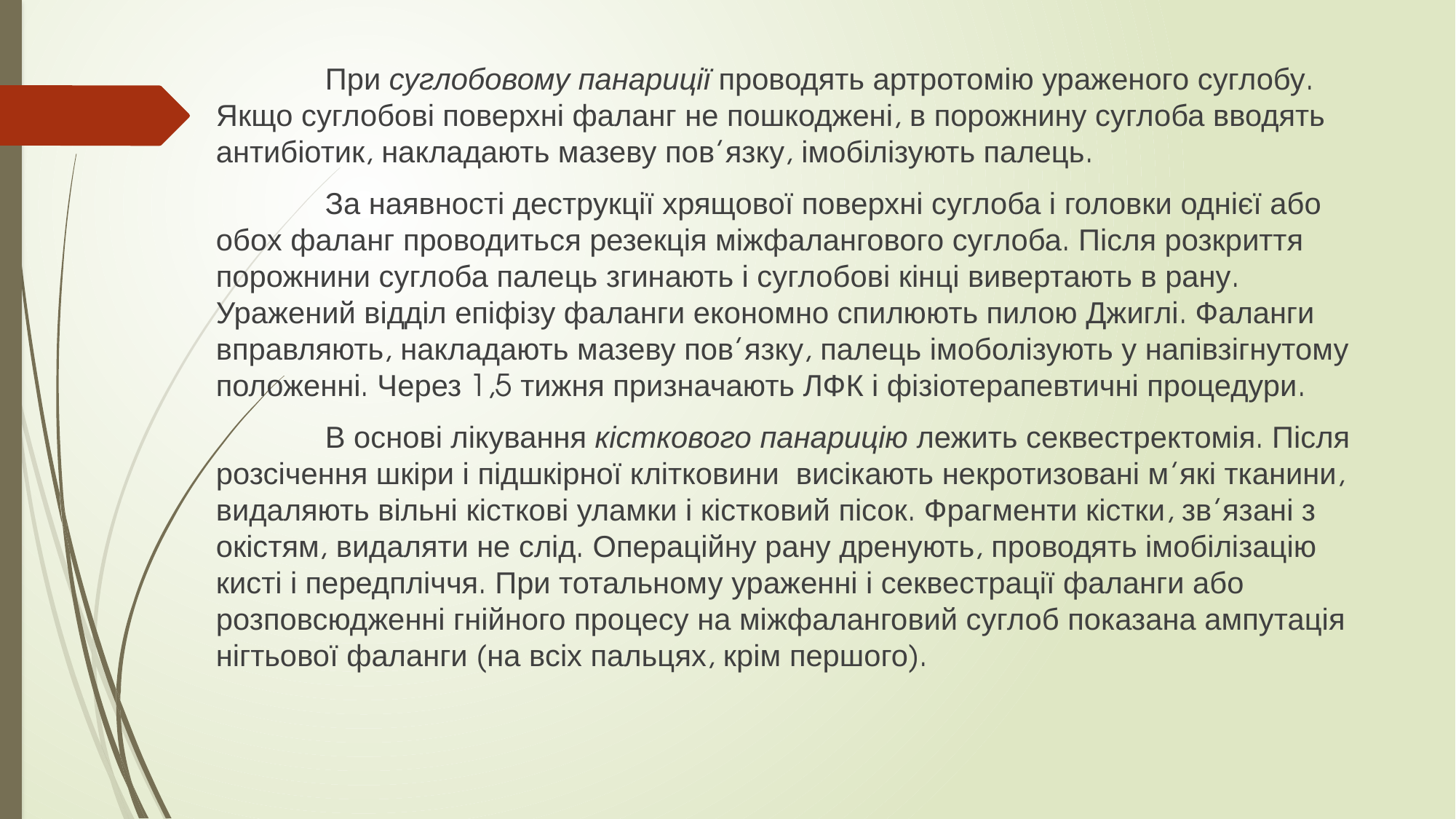

При суглобовому панариції проводять артротомію ураженого суглобу. Якщо суглобові поверхні фаланг не пошкоджені, в порожнину суглоба вводять антибіотик, накладають мазеву пов’язку, імобілізують палець.
	За наявності деструкції хрящової поверхні суглоба і головки однієї або обох фаланг проводиться резекція міжфалангового суглоба. Після розкриття порожнини суглоба палець згинають і суглобові кінці вивертають в рану. Уражений відділ епіфізу фаланги економно спилюють пилою Джиглі. Фаланги вправляють, накладають мазеву пов’язку, палець імоболізують у напівзігнутому положенні. Через 1,5 тижня призначають ЛФК і фізіотерапевтичні процедури.
	В основі лікування кісткового панарицію лежить секвестректомія. Після розсічення шкіри і підшкірної клітковини  висікають некротизовані м’які тканини, видаляють вільні кісткові уламки і кістковий пісок. Фрагменти кістки, зв’язані з окістям, видаляти не слід. Операційну рану дренують, проводять імобілізацію кисті і передпліччя. При тотальному ураженні і секвестрації фаланги або розповсюдженні гнійного процесу на міжфаланговий суглоб показана ампутація нігтьової фаланги (на всіх пальцях, крім першого).